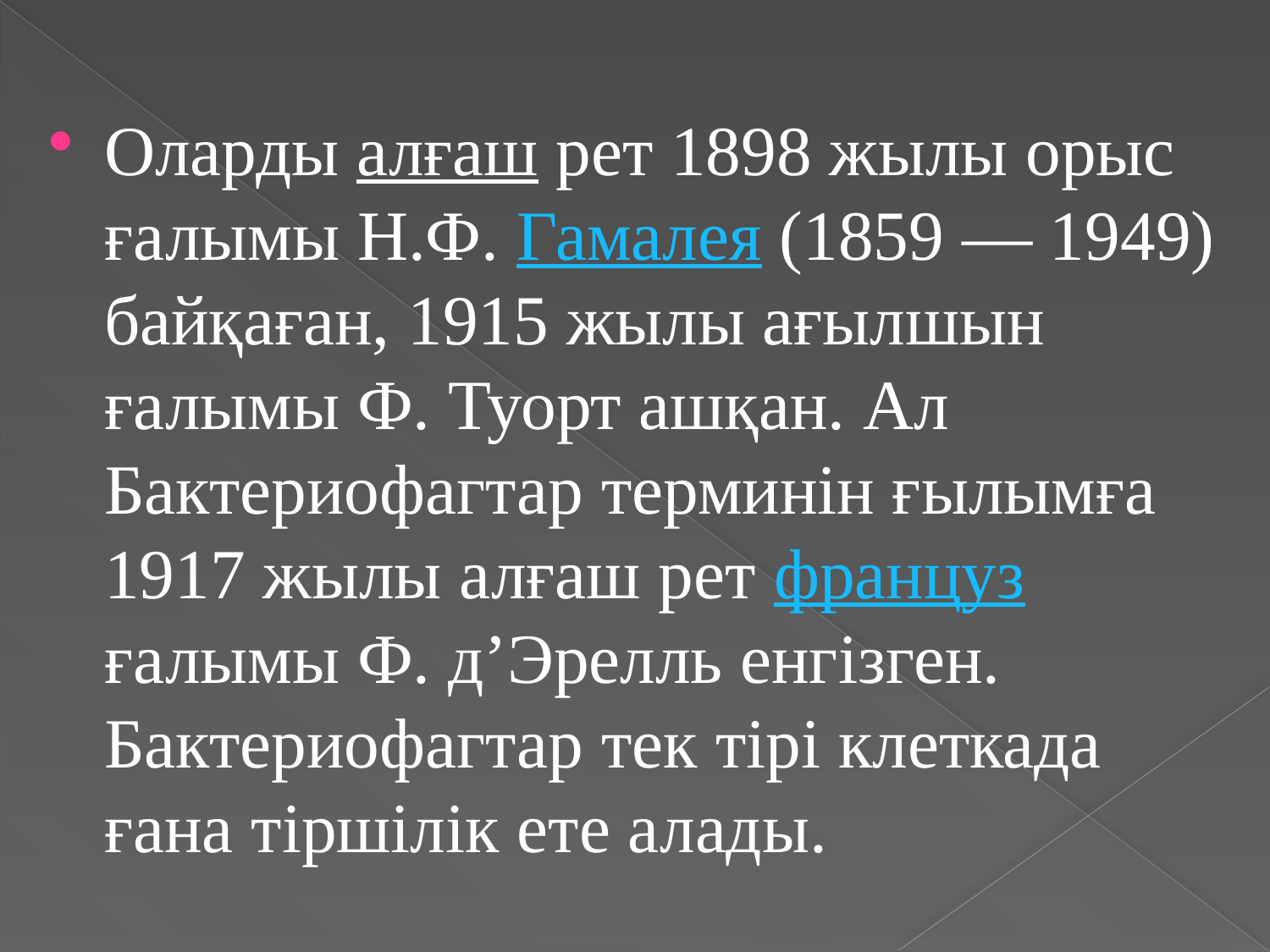

Оларды алғаш рет 1898 жылы орыс ғалымы Н.Ф. Гамалея (1859 — 1949) байқаған, 1915 жылы ағылшын ғалымы Ф. Туорт ашқан. Ал Бактериофагтар терминін ғылымға 1917 жылы алғаш рет француз ғалымы Ф. д’Эрелль енгізген. Бактериофагтар тек тірі клеткада ғана тіршілік ете алады.